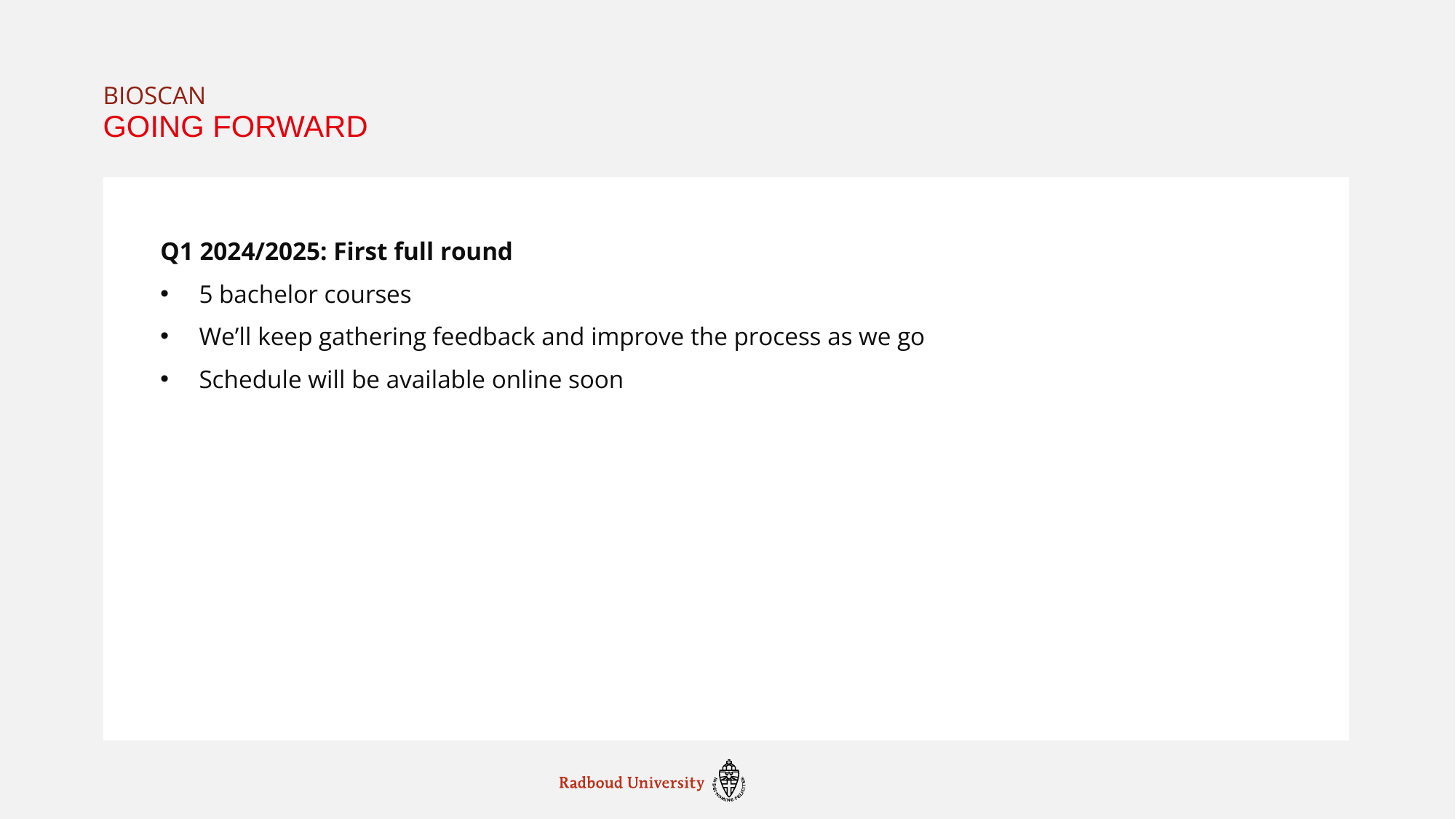

bioscan
# Going forward
Q1 2024/2025: First full round
5 bachelor courses
We’ll keep gathering feedback and improve the process as we go
Schedule will be available online soon